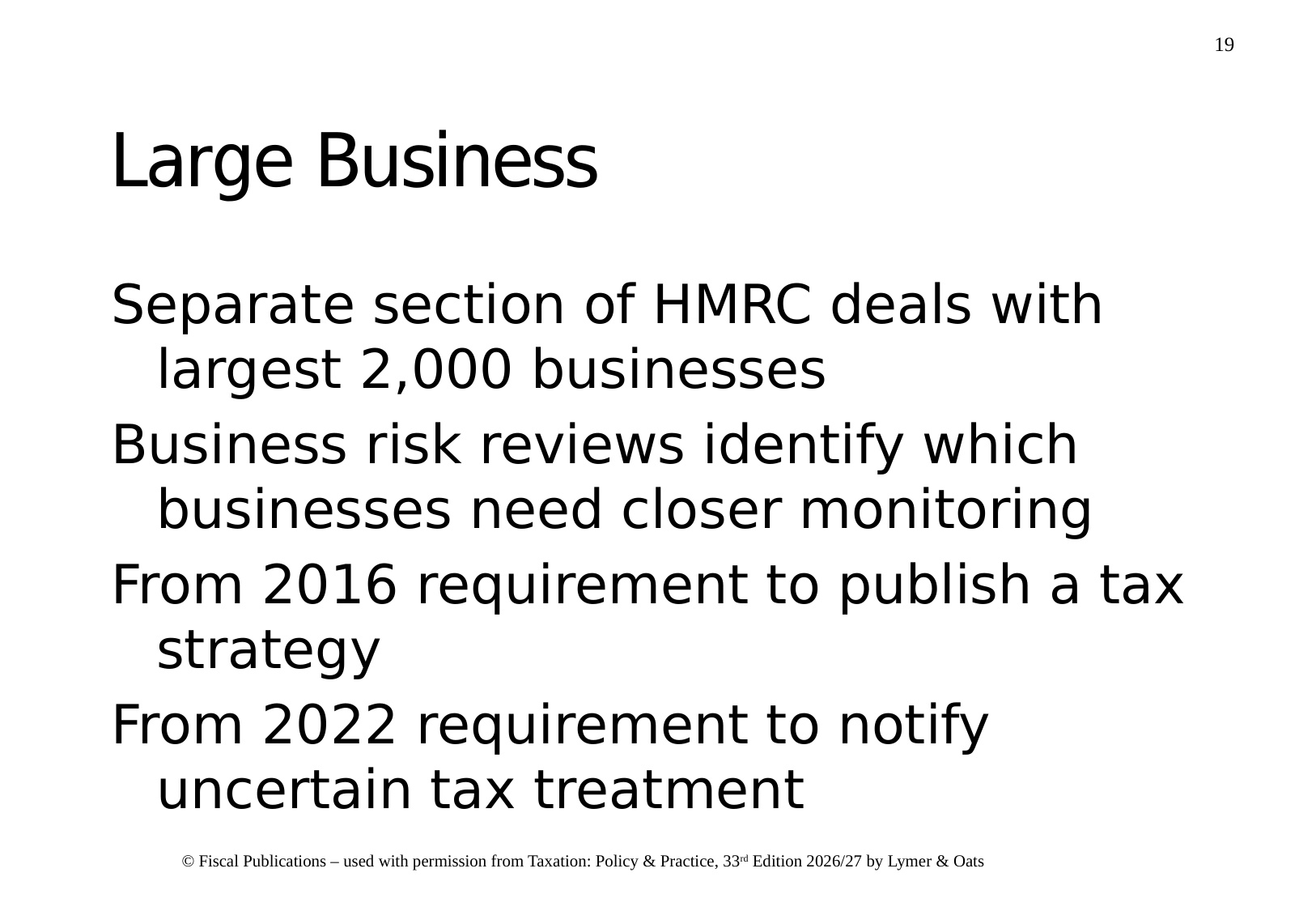

# Large Business
Separate section of HMRC deals with largest 2,000 businesses
Business risk reviews identify which businesses need closer monitoring
From 2016 requirement to publish a tax strategy
From 2022 requirement to notify uncertain tax treatment